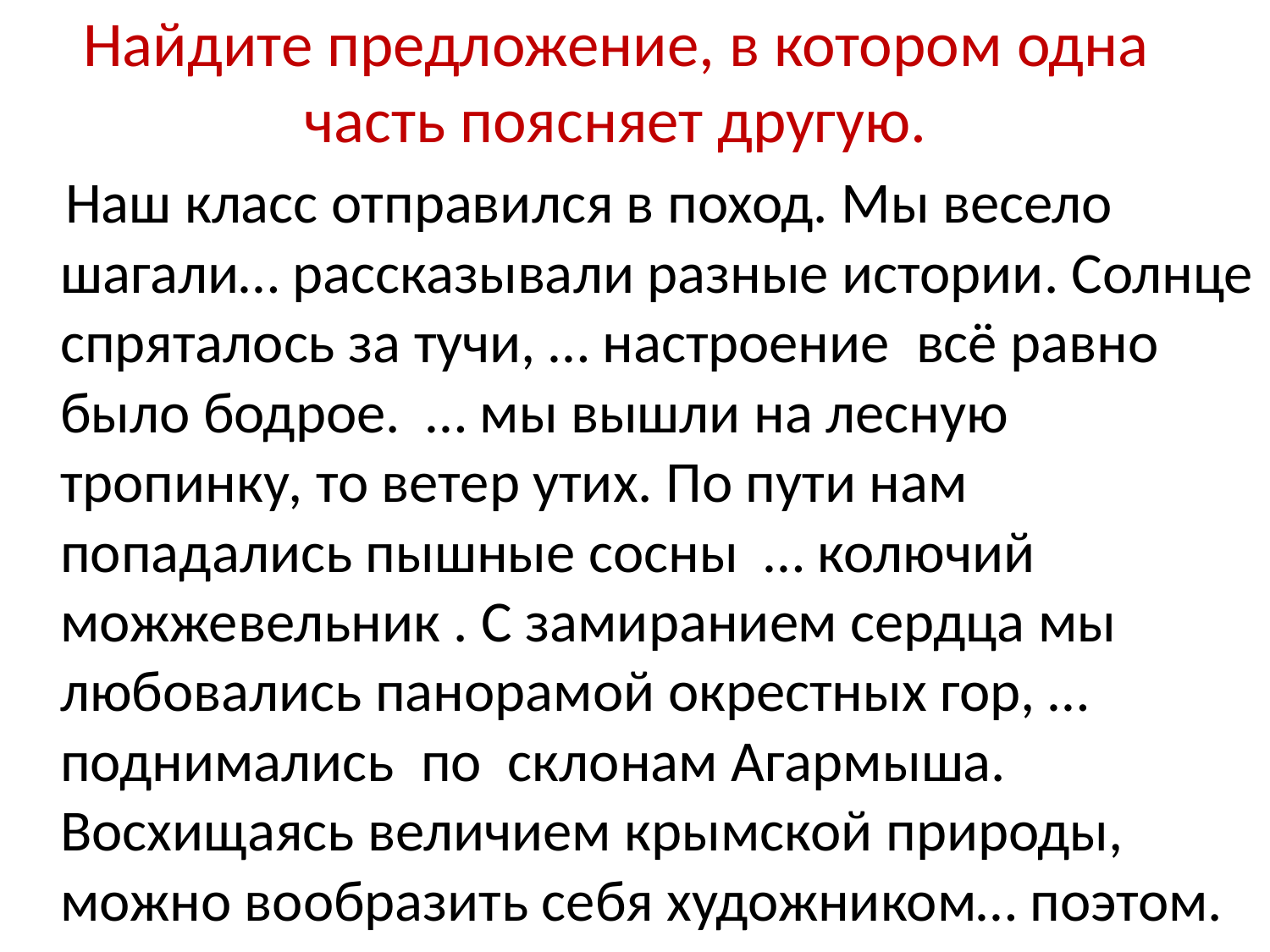

# Найдите предложение, в котором одна часть поясняет другую.
    Наш класс отправился в поход. Мы весело шагали… рассказывали разные истории. Солнце спряталось за тучи, … настроение  всё равно было бодрое.  … мы вышли на лесную тропинку, то ветер утих. По пути нам попадались пышные сосны  … колючий можжевельник . С замиранием сердца мы любовались панорамой окрестных гор, … поднимались  по  склонам Агармыша. Восхищаясь величием крымской природы, можно вообразить себя художником… поэтом.